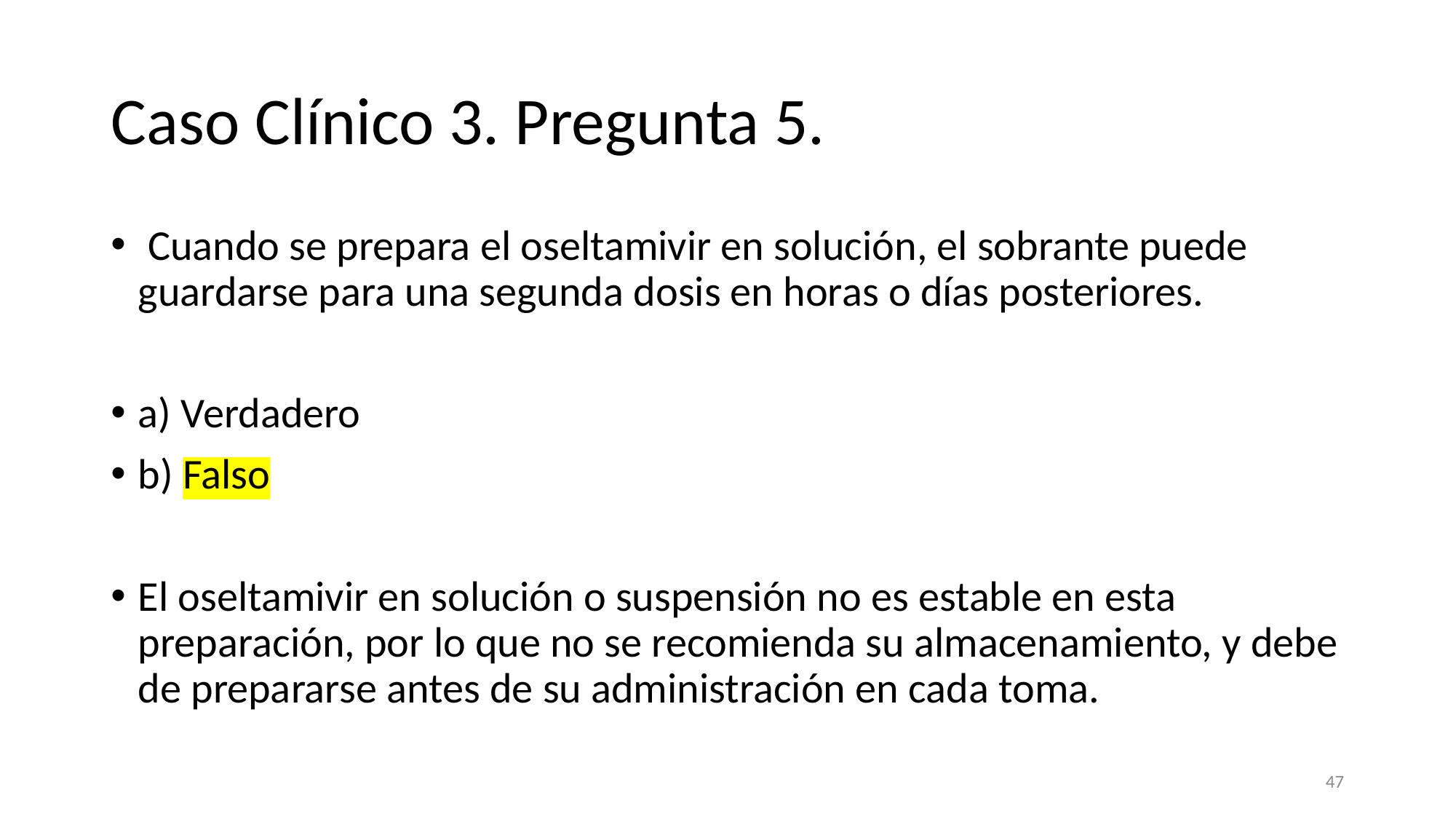

# Caso Clínico 3. Pregunta 5.
 Cuando se prepara el oseltamivir en solución, el sobrante puede guardarse para una segunda dosis en horas o días posteriores.

a) Verdadero
b) Falso

El oseltamivir en solución o suspensión no es estable en esta preparación, por lo que no se recomienda su almacenamiento, y debe de prepararse antes de su administración en cada toma.
47